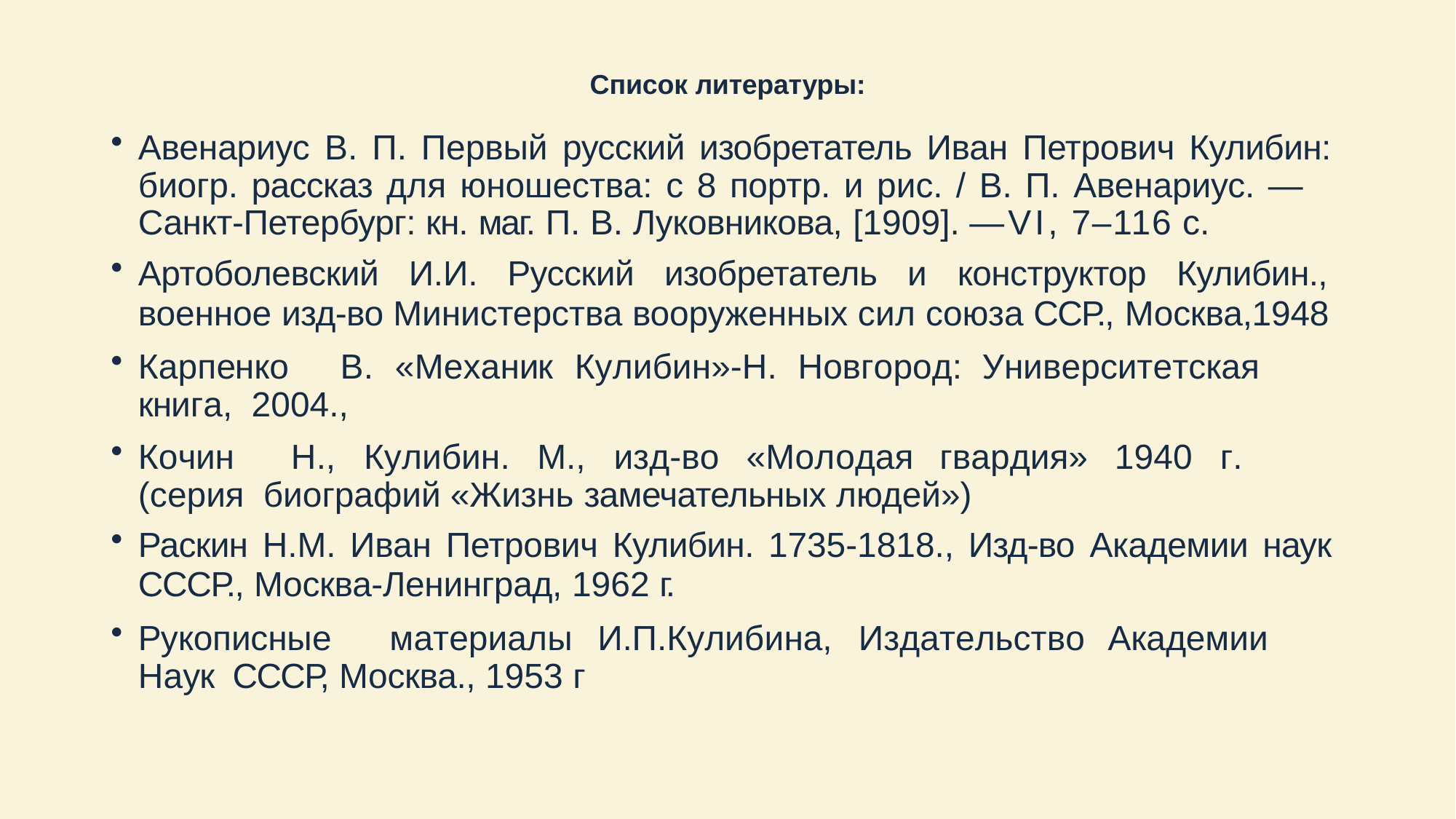

Список литературы:

Авенариус В. П. Первый русский изобретатель Иван Петрович Кулибин:  биогр. рассказ для юношества: с 8 портр. и рис. / В. П. Авенариус. —  Санкт-Петербург: кн. маг. П. В. Луковникова, [1909]. —VI, 7–116 с.
Артоболевский И.И. Русский изобретатель и   конструктор Кулибин.,
военное изд-во Министерства вооруженных сил союза ССР., Москва,1948
Карпенко	В.	«Механик	Кулибин»-Н.	Новгород:	Университетская	книга,  2004.,
Кочин	Н.,	Кулибин.	М.,	изд-во	«Молодая	гвардия»	1940	г.	(серия  биографий «Жизнь замечательных людей»)
Раскин Н.М. Иван Петрович Кулибин. 1735-1818., Изд-во Академии наук
СССР., Москва-Ленинград, 1962 г.
Рукописные	материалы	И.П.Кулибина,	Издательство	Академии	Наук  СССР, Москва., 1953 г